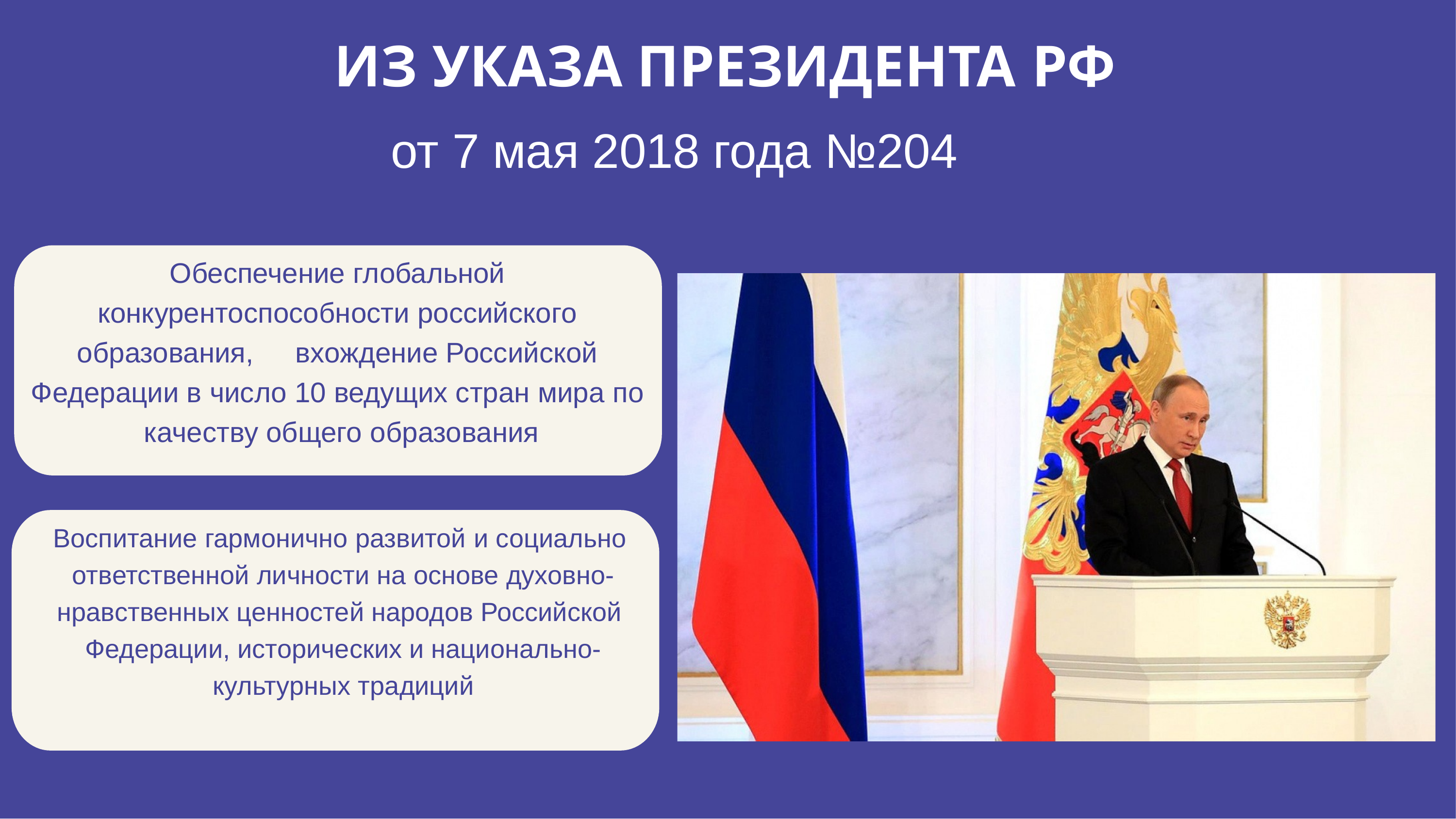

ИЗ УКАЗА ПРЕЗИДЕНТА РФ
от 7 мая 2018 года №204

Обеспечение глобальной  конкурентоспособности российского  образования,	вхождение Российской  Федерации в число 10 ведущих стран мира по  качеству общего образования

Воспитание гармонично развитой и социально  ответственной личности на основе духовно- нравственных ценностей народов Российской  Федерации, исторических и национально-культурных традиций